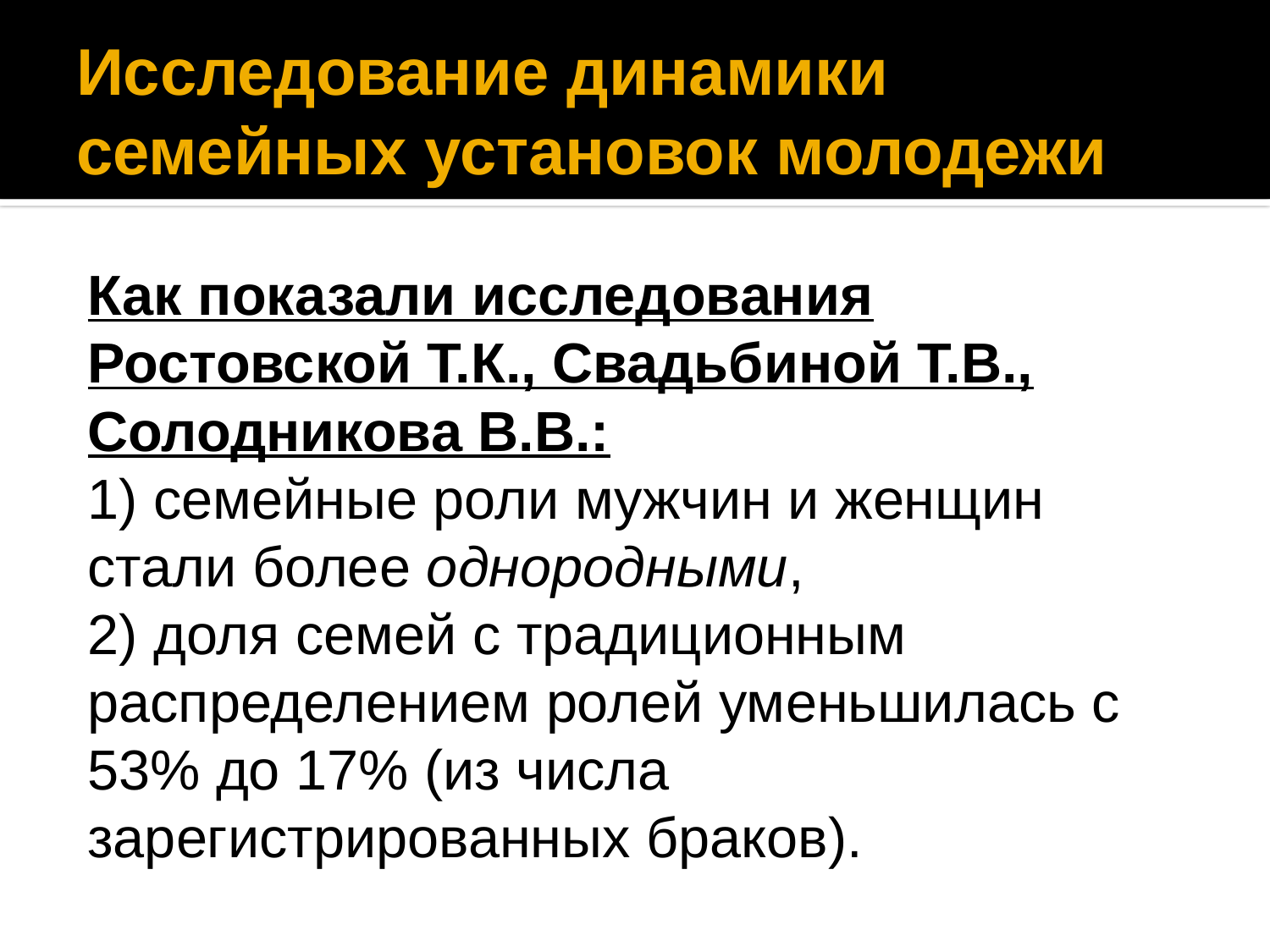

# Исследование динамики семейных установок молодежи
Как показали исследования Ростовской Т.К., Свадьбиной Т.В., Солодникова В.В.:
1) семейные роли мужчин и женщин стали более однородными,
2) доля семей с традиционным распределением ролей уменьшилась с 53% до 17% (из числа зарегистрированных браков).